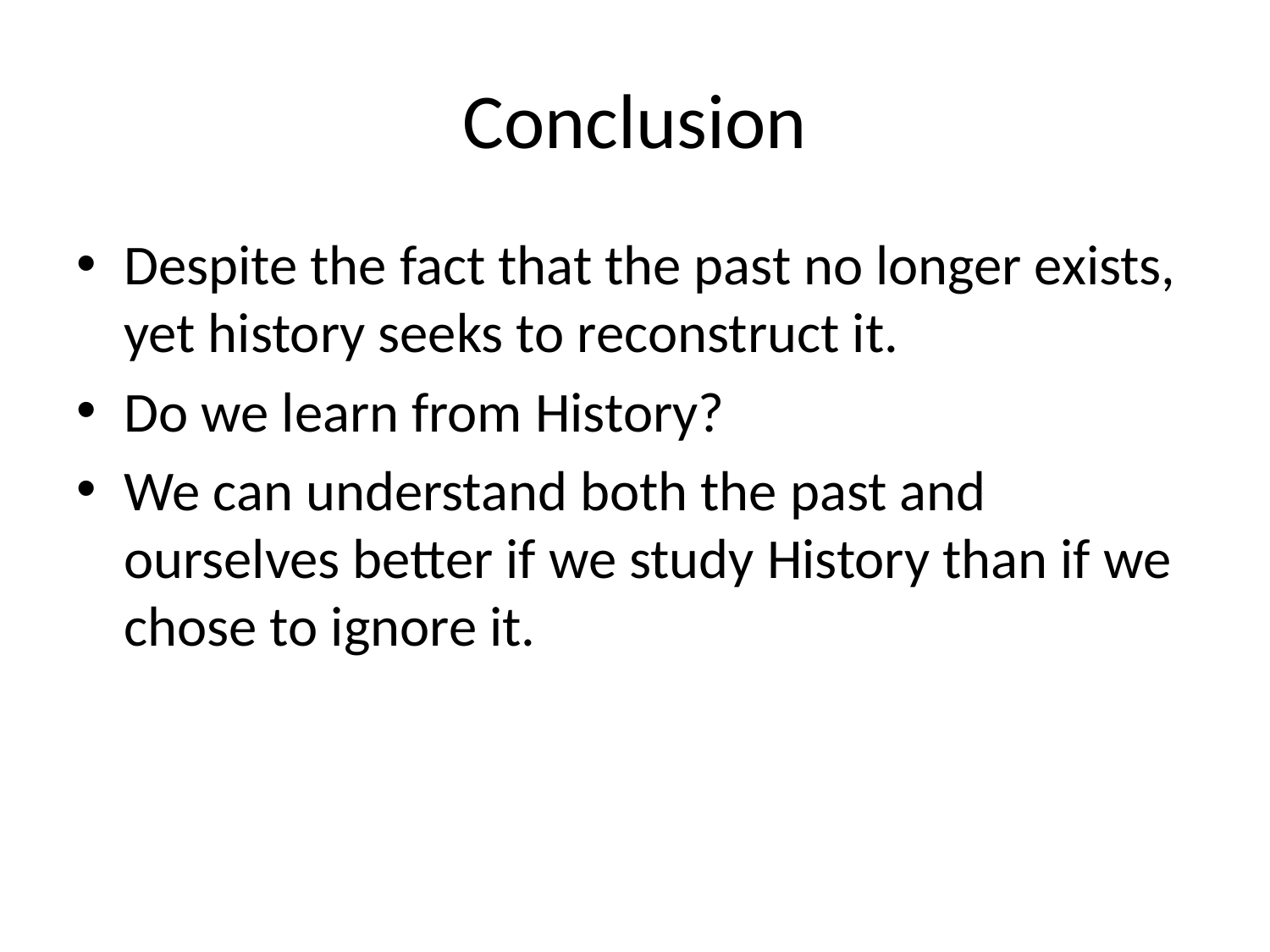

# Conclusion
Despite the fact that the past no longer exists, yet history seeks to reconstruct it.
Do we learn from History?
We can understand both the past and ourselves better if we study History than if we chose to ignore it.